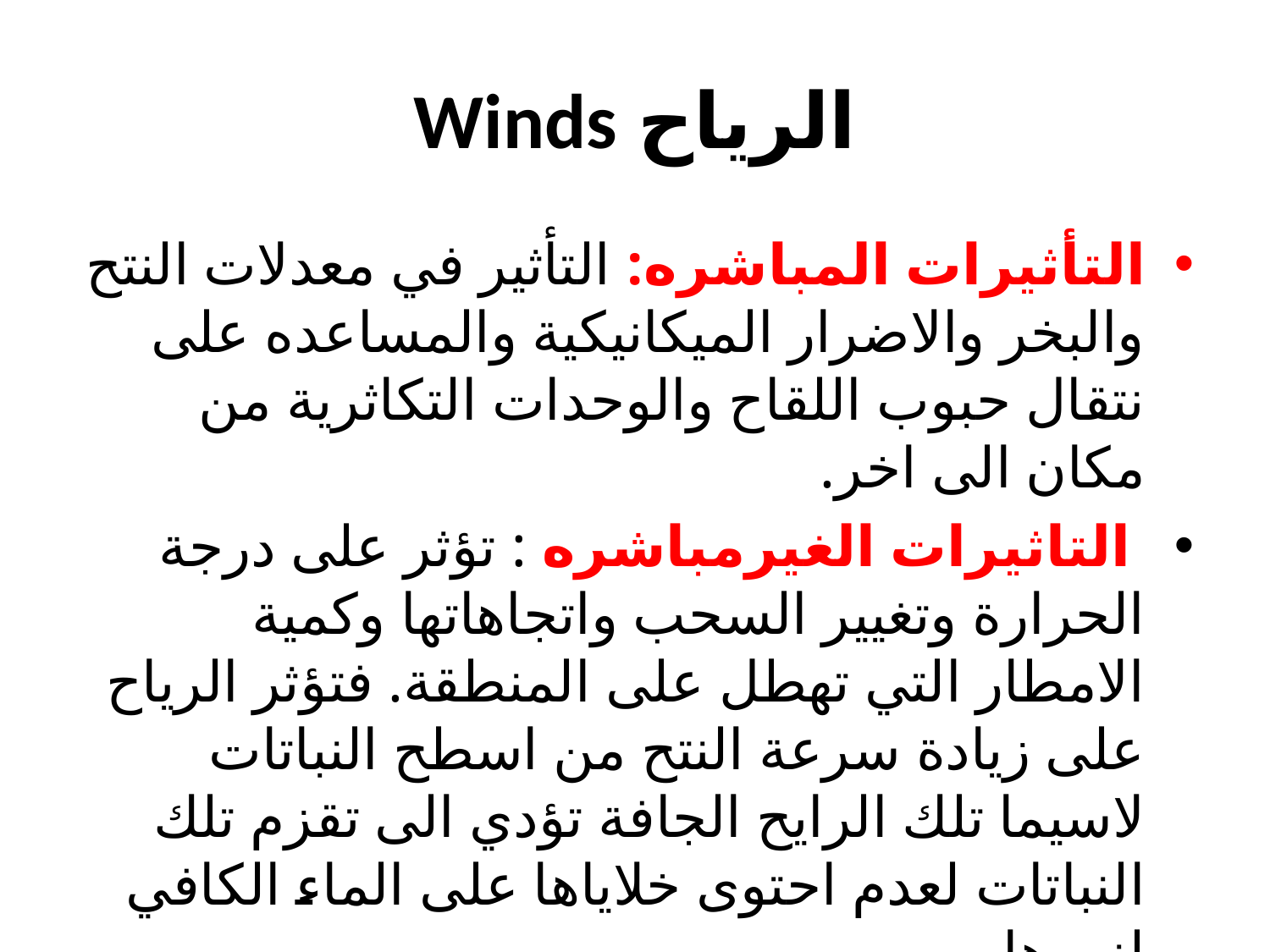

# الرياح Winds
التأثيرات المباشره: التأثير في معدلات النتح والبخر والاضرار الميكانيكية والمساعده على نتقال حبوب اللقاح والوحدات التكاثرية من مكان الى اخر.
 التاثيرات الغيرمباشره : تؤثر على درجة الحرارة وتغيير السحب واتجاهاتها وكمية الامطار التي تهطل على المنطقة. فتؤثر الرياح على زيادة سرعة النتح من اسطح النباتات لاسيما تلك الرايح الجافة تؤدي الى تقزم تلك النباتات لعدم احتوى خلاياها على الماء الكافي لنموها.